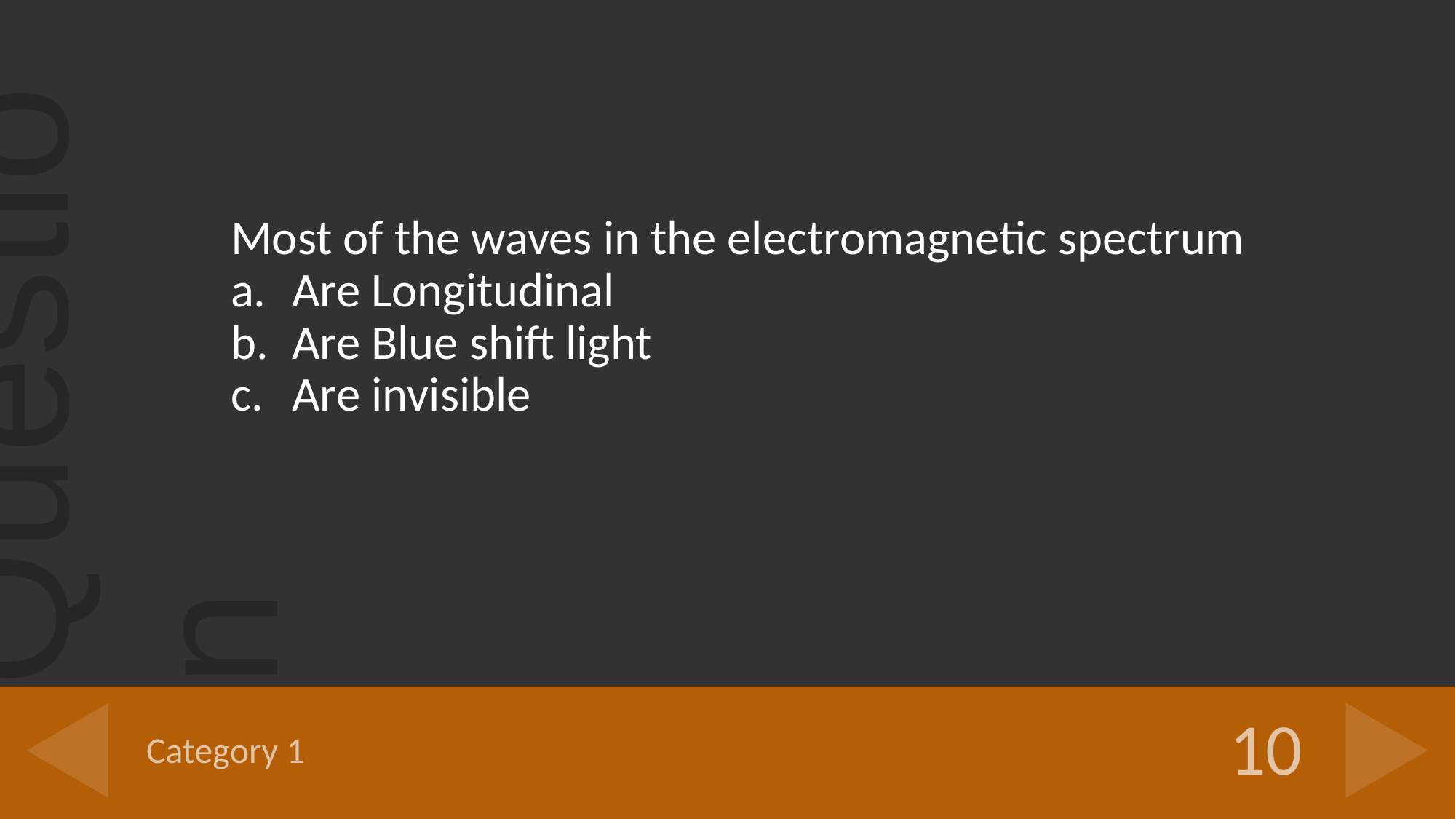

Most of the waves in the electromagnetic spectrum
Are Longitudinal
Are Blue shift light
Are invisible

# Category 1
10